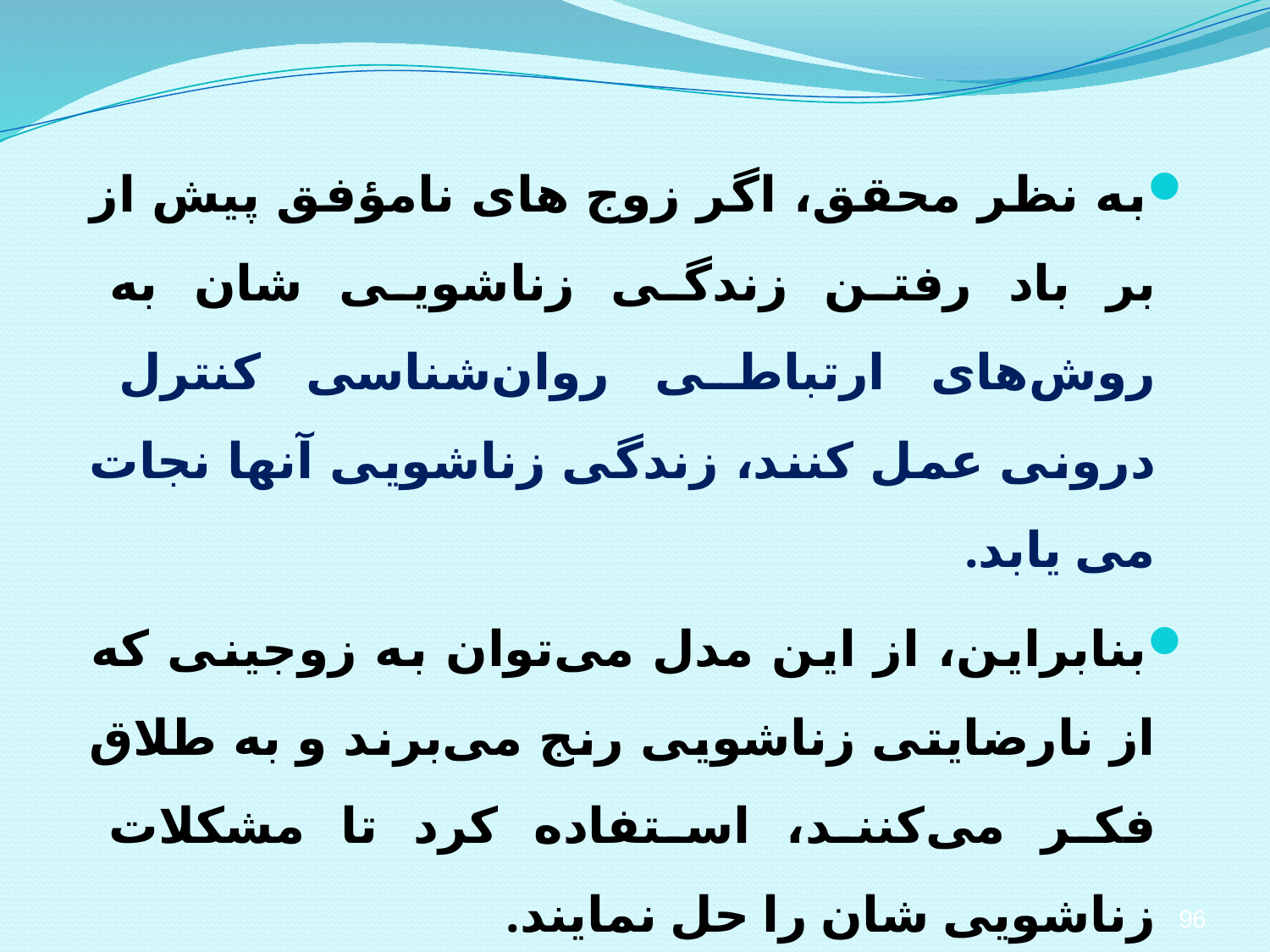

به نظر محقق، اگر زوج های نامؤفق پیش از بر باد رفتن زندگی زناشویی شان به روش‌های ارتباطی روان‌شناسی کنترل درونی عمل کنند، زندگی زناشویی آنها نجات می یابد.
بنابراین، از این مدل می‌توان به زوجینی که از نارضایتی زناشویی رنج می‌برند و به طلاق فکر می‌کنند، استفاده کرد تا مشکلات زناشویی شان را حل نمایند.
 بدین طریق می‌توان تا حدود زیادی از وقوع پدیده شوم طلاق پیشگیری و کنترل کرد.

96